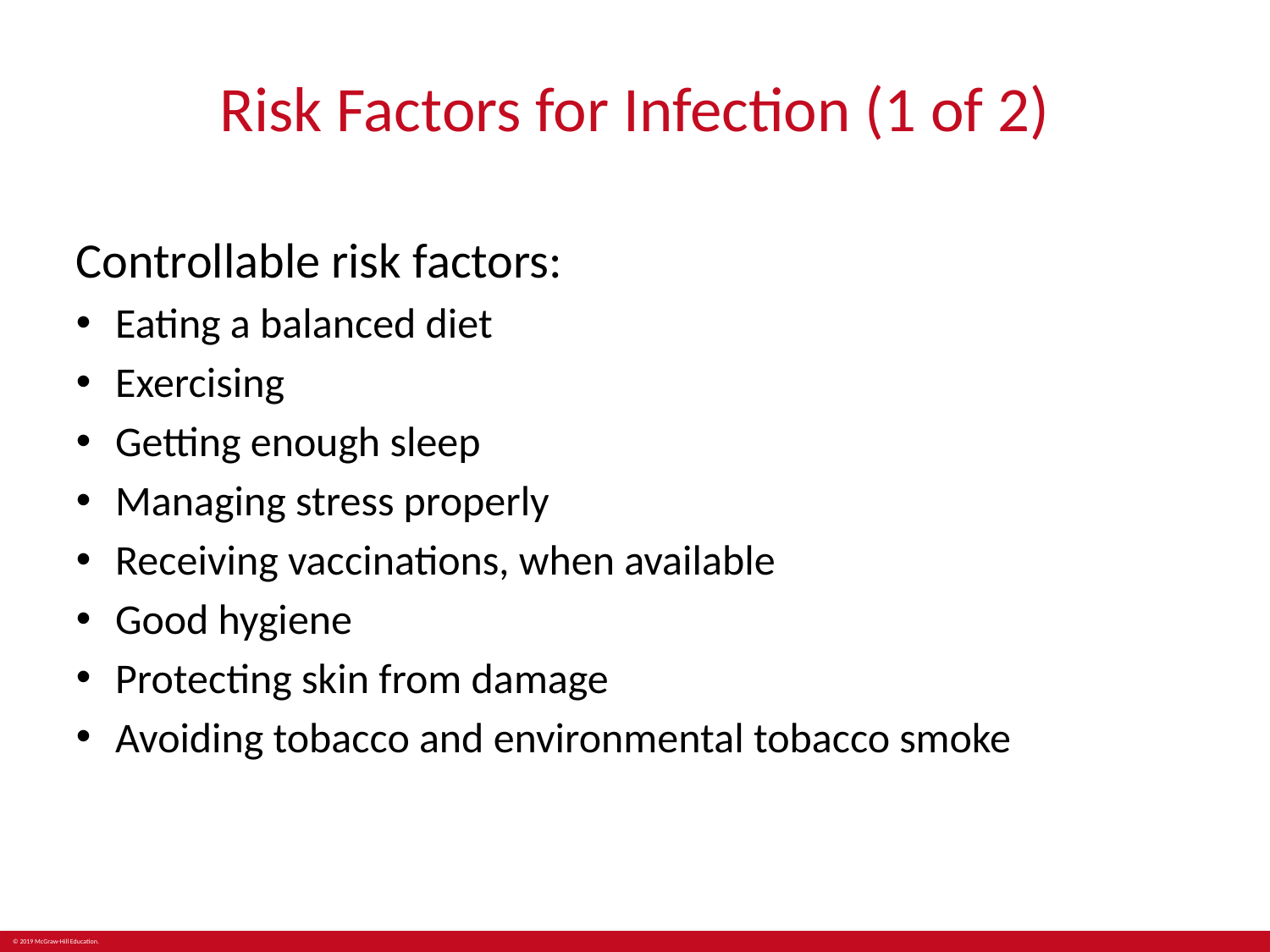

# Risk Factors for Infection (1 of 2)
Controllable risk factors:
Eating a balanced diet
Exercising
Getting enough sleep
Managing stress properly
Receiving vaccinations, when available
Good hygiene
Protecting skin from damage
Avoiding tobacco and environmental tobacco smoke